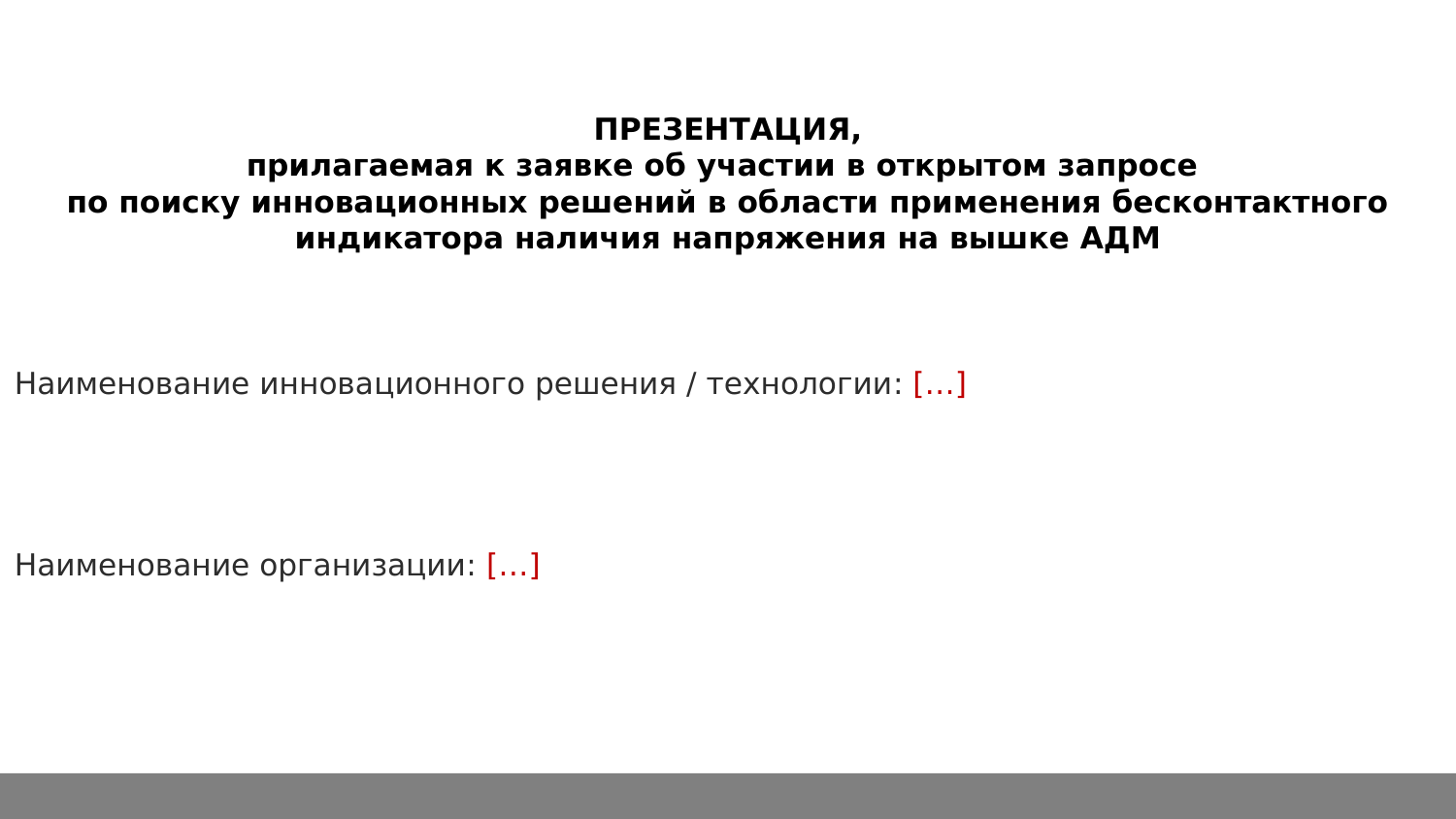

ПРЕЗЕНТАЦИЯ,
прилагаемая к заявке об участии в открытом запросе
по поиску инновационных решений в области применения бесконтактного индикатора наличия напряжения на вышке АДМ

Наименование инновационного решения / технологии: […]

Наименование организации: […]